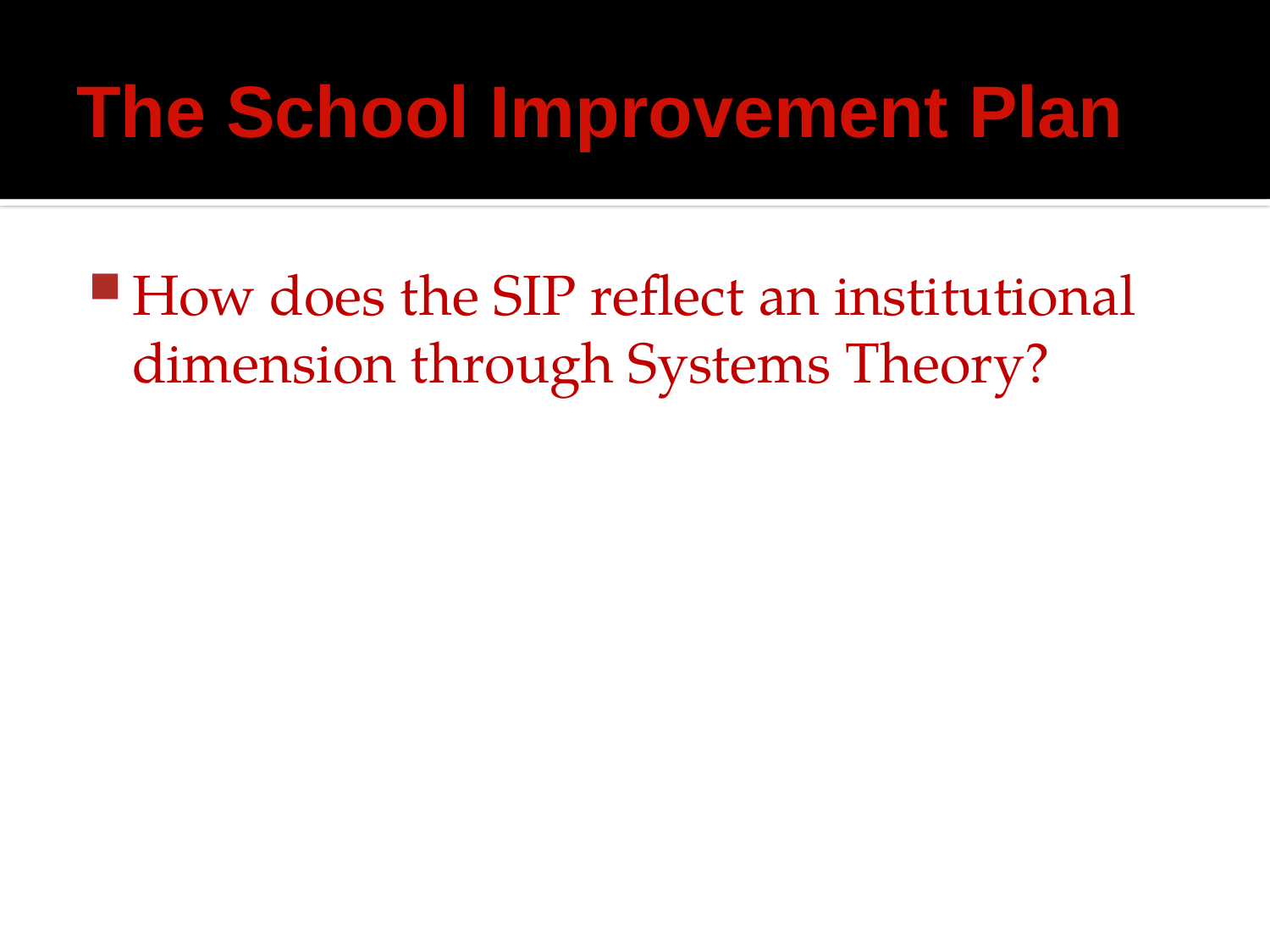

# The School Improvement Plan
How does the SIP reflect an institutional dimension through Systems Theory?